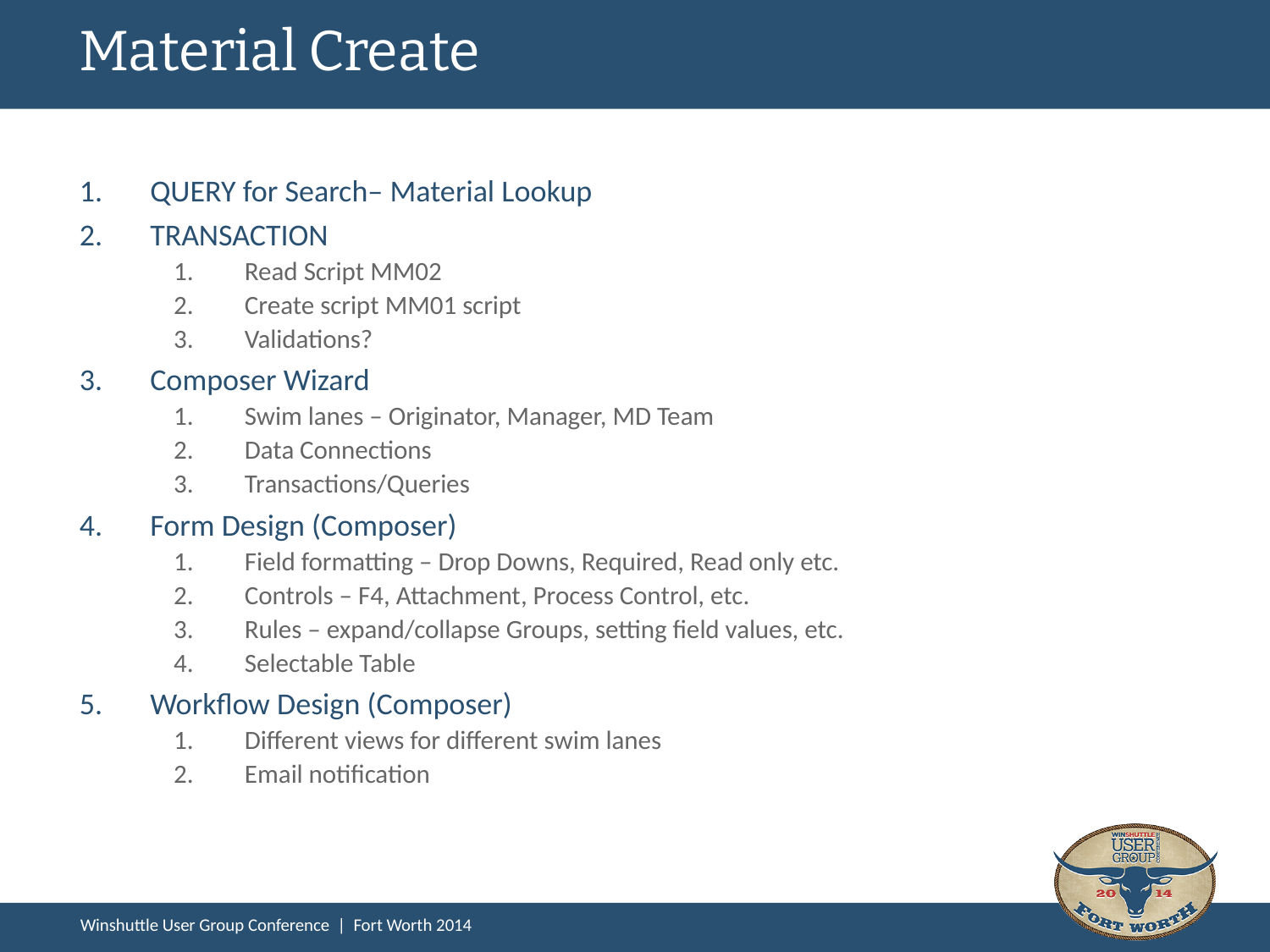

# Material Create
QUERY for Search– Material Lookup
TRANSACTION
Read Script MM02
Create script MM01 script
Validations?
Composer Wizard
Swim lanes – Originator, Manager, MD Team
Data Connections
Transactions/Queries
Form Design (Composer)
Field formatting – Drop Downs, Required, Read only etc.
Controls – F4, Attachment, Process Control, etc.
Rules – expand/collapse Groups, setting field values, etc.
Selectable Table
Workflow Design (Composer)
Different views for different swim lanes
Email notification